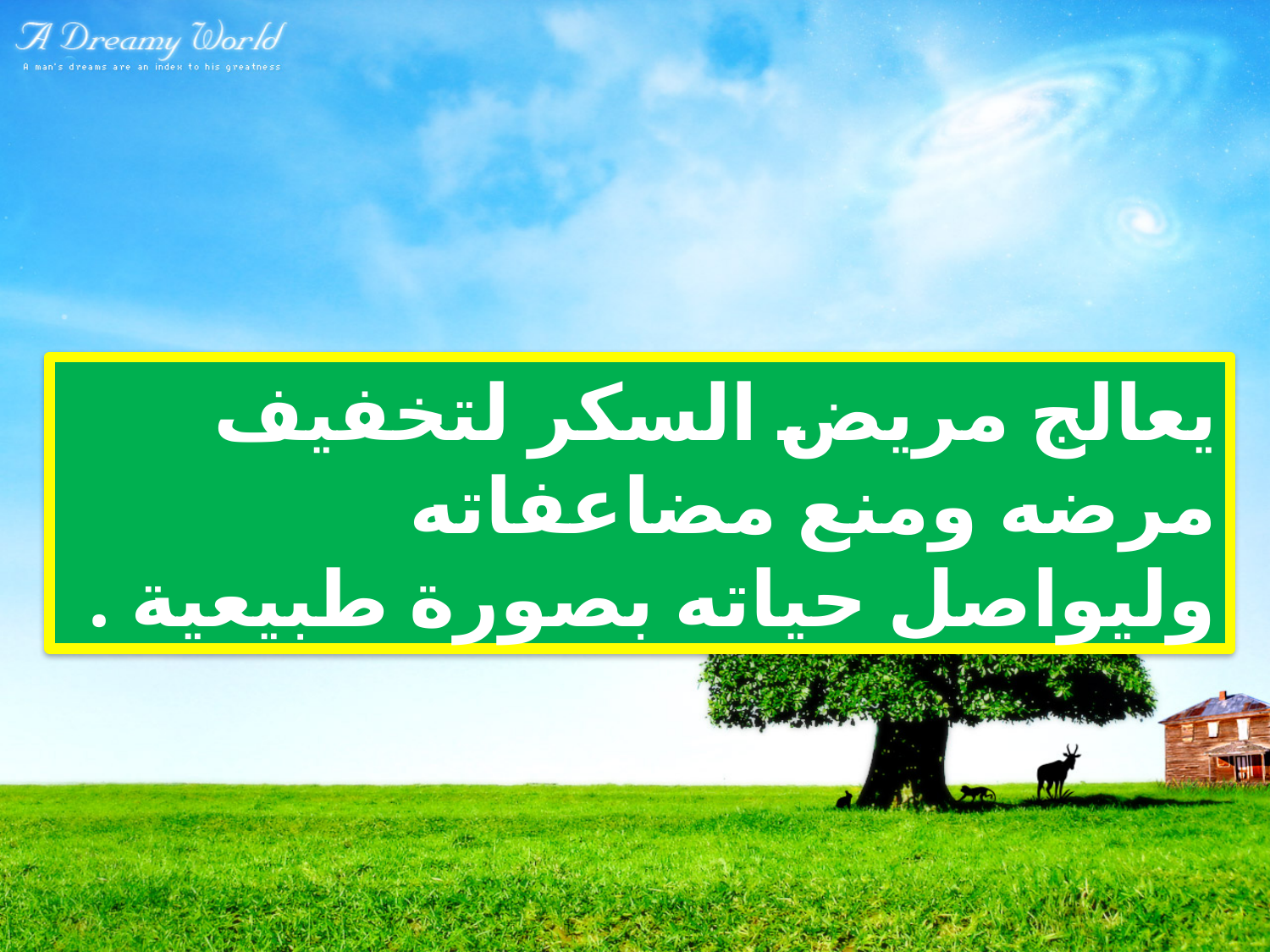

يعالج مريض السكر لتخفيف مرضه ومنع مضاعفاته وليواصل حياته بصورة طبيعية .